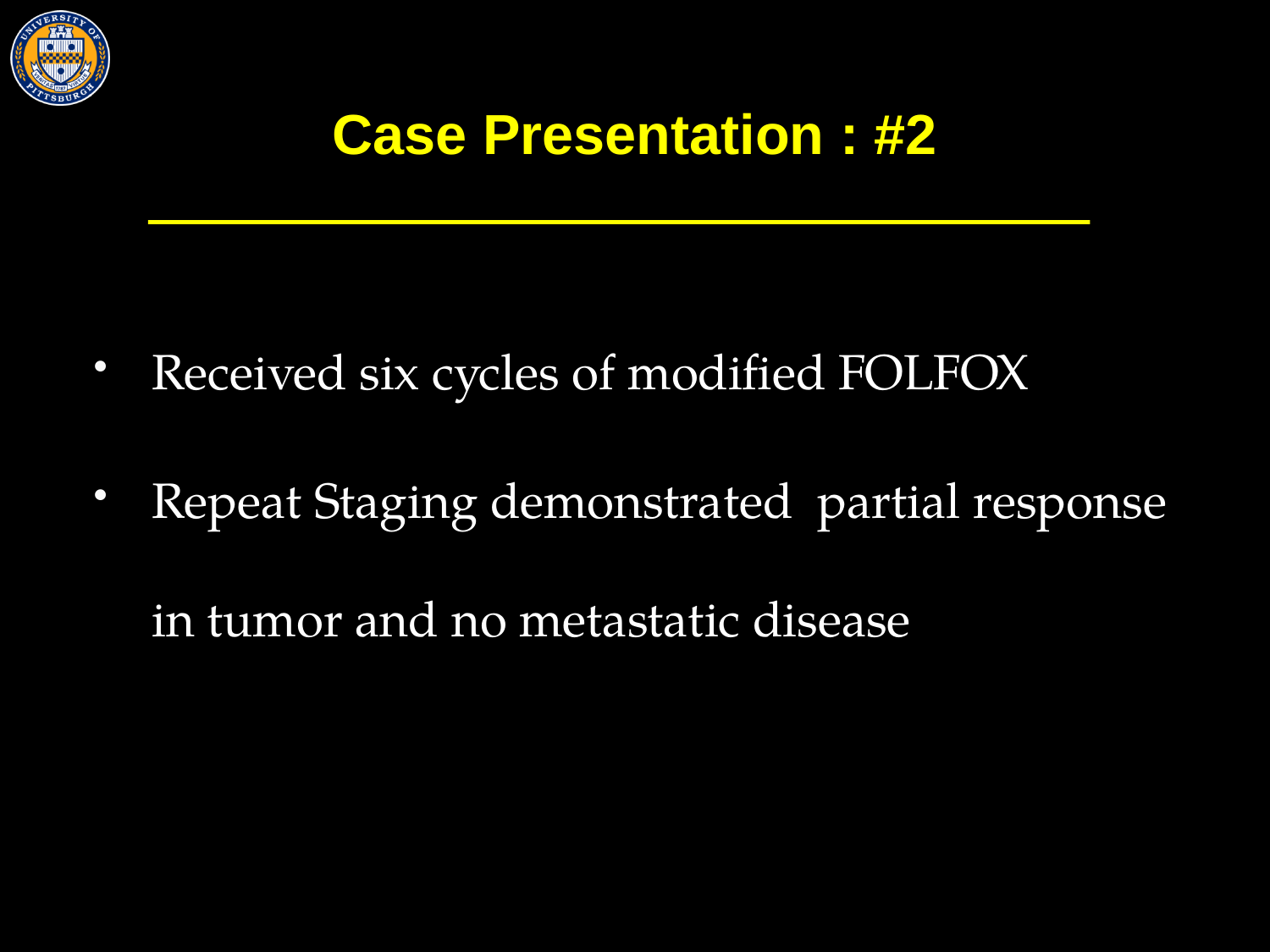

# Case Presentation : #2

Received six cycles of modified FOLFOX
Repeat Staging demonstrated  partial response in tumor and no metastatic disease